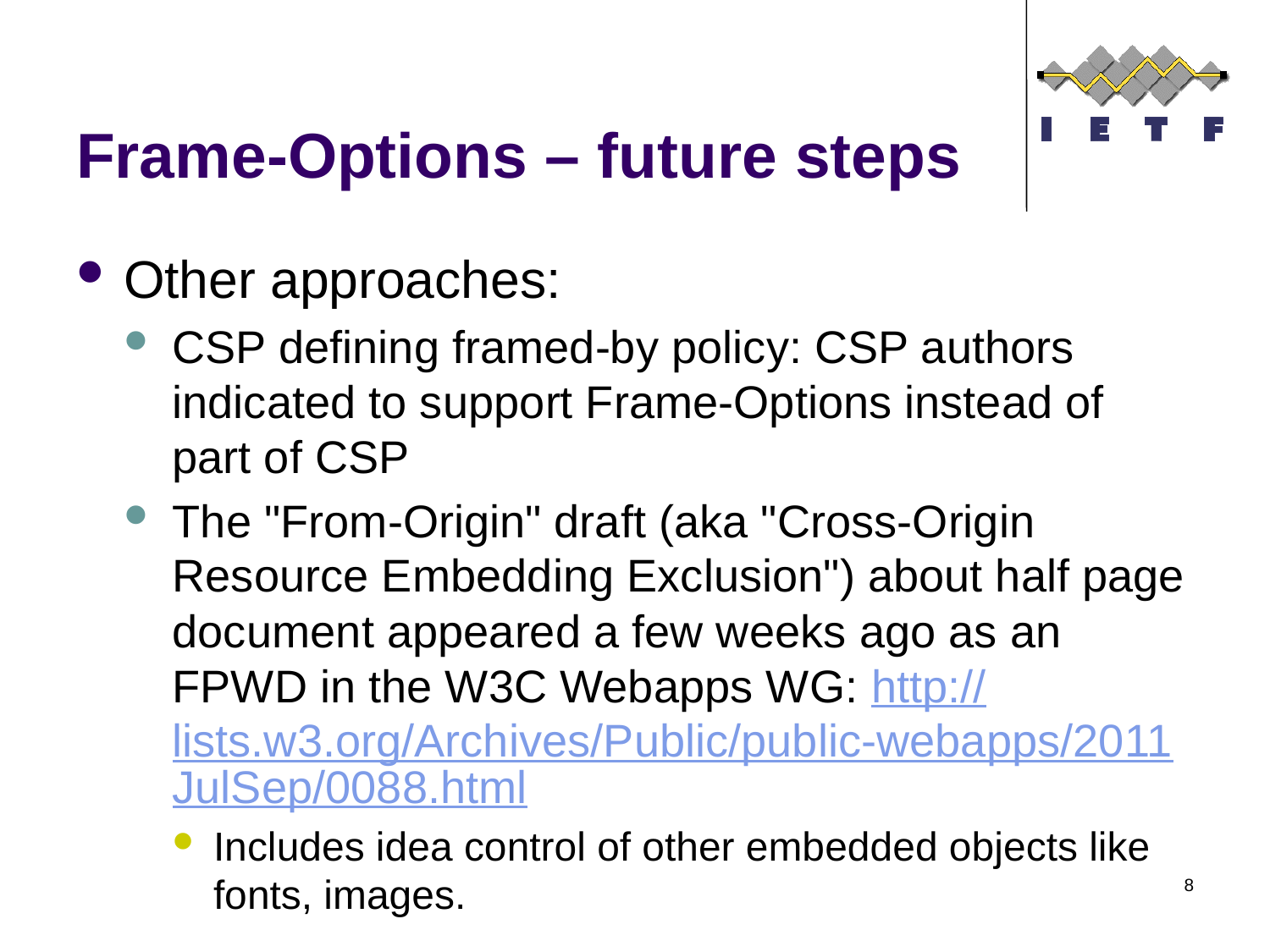

# Frame-Options – future steps
Other approaches:
CSP defining framed-by policy: CSP authors indicated to support Frame-Options instead of part of CSP
The "From-Origin" draft (aka "Cross-Origin Resource Embedding Exclusion") about half page document appeared a few weeks ago as an FPWD in the W3C Webapps WG: http://lists.w3.org/Archives/Public/public-webapps/2011JulSep/0088.html
Includes idea control of other embedded objects like fonts, images.
8